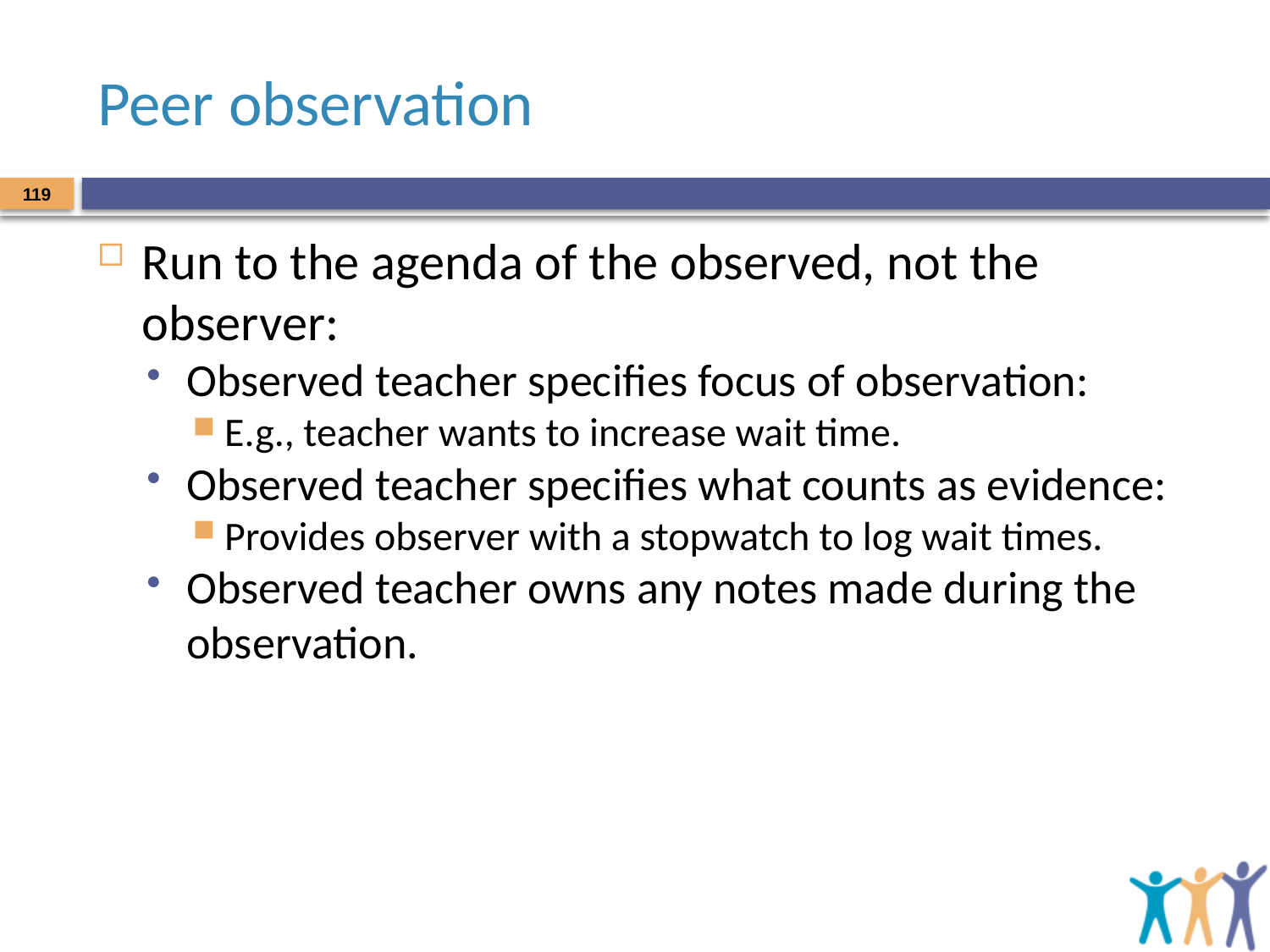

# Peer observation
119
Run to the agenda of the observed, not the observer:
Observed teacher specifies focus of observation:
E.g., teacher wants to increase wait time.
Observed teacher specifies what counts as evidence:
Provides observer with a stopwatch to log wait times.
Observed teacher owns any notes made during the observation.